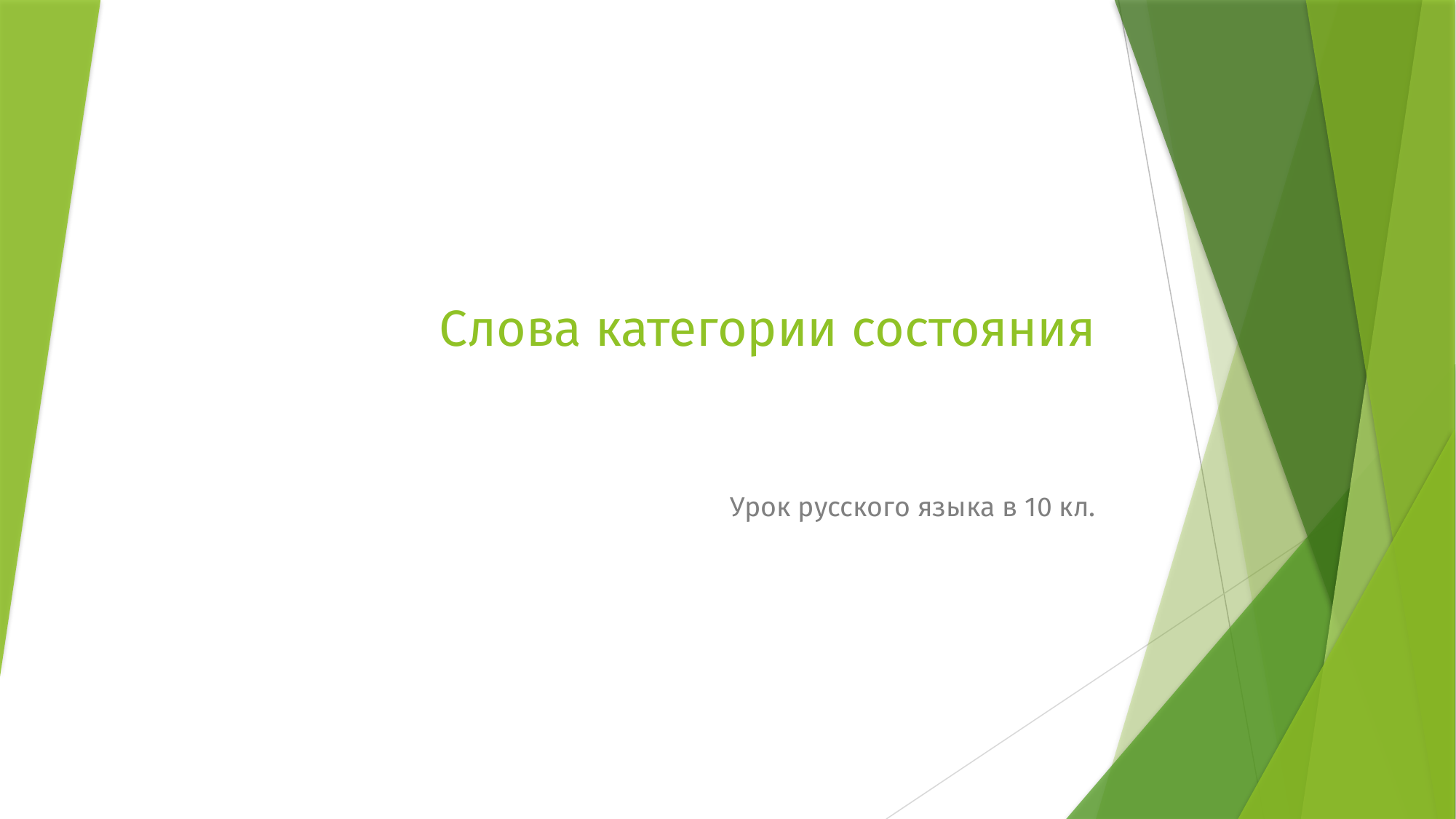

# Слова категории состояния
Урок русского языка в 10 кл.